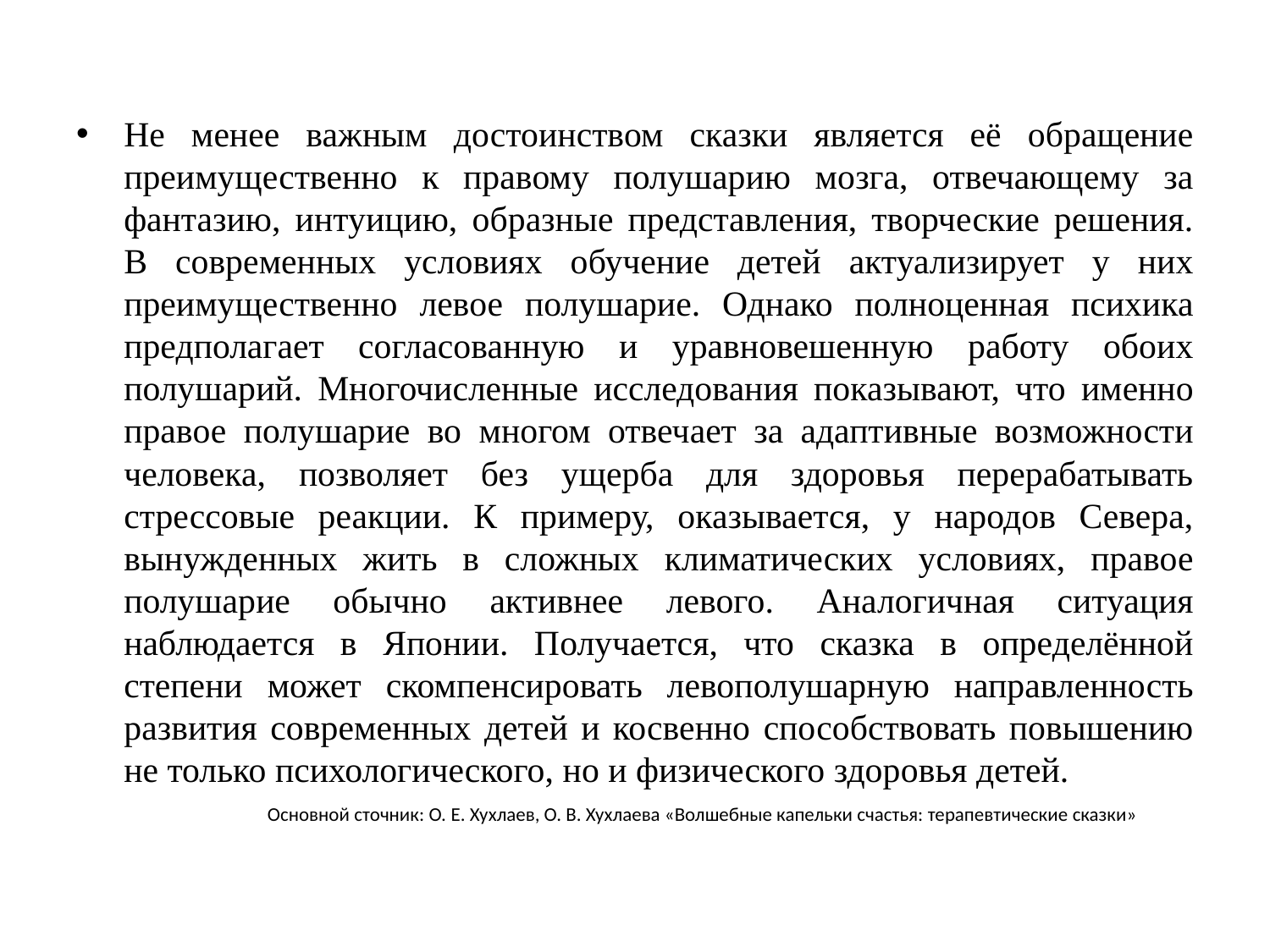

Не менее важным достоинством сказки является её обращение преимущественно к правому полушарию мозга, отвечающему за фантазию, интуицию, образные представления, творческие решения. В современных условиях обучение детей актуализирует у них преимущественно левое полушарие. Однако полноценная психика предполагает согласованную и уравновешенную работу обоих полушарий. Многочисленные исследования показывают, что именно правое полушарие во многом отвечает за адаптивные возможности человека, позволяет без ущерба для здоровья перерабатывать стрессовые реакции. К примеру, оказывается, у народов Севера, вынужденных жить в сложных климатических условиях, правое полушарие обычно активнее левого. Аналогичная ситуация наблюдается в Японии. Получается, что сказка в определённой степени может скомпенсировать левополушарную направленность развития современных детей и косвенно способствовать повышению не только психологического, но и физического здоровья детей.
Основной сточник: О. Е. Хухлаев, О. В. Хухлаева «Волшебные капельки счастья: терапевтические сказки»